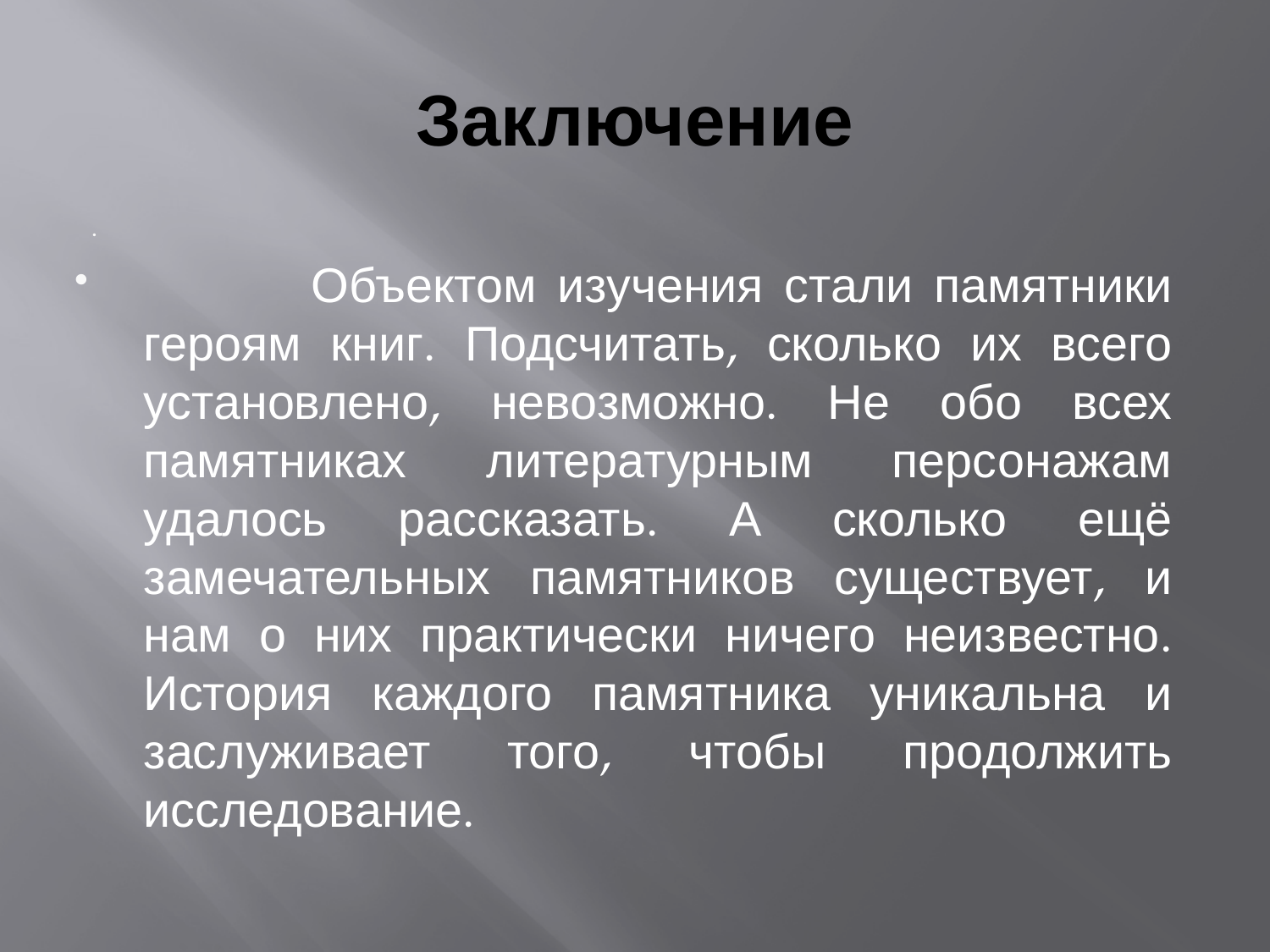

# Заключение

        Объектом изучения стали памятники героям книг. Подсчитать, сколько их всего установлено, невозможно. Не обо всех памятниках литературным персонажам удалось рассказать. А сколько ещё замечательных памятников существует, и нам о них практически ничего неизвестно. История каждого памятника уникальна и заслуживает того, чтобы продолжить исследование.